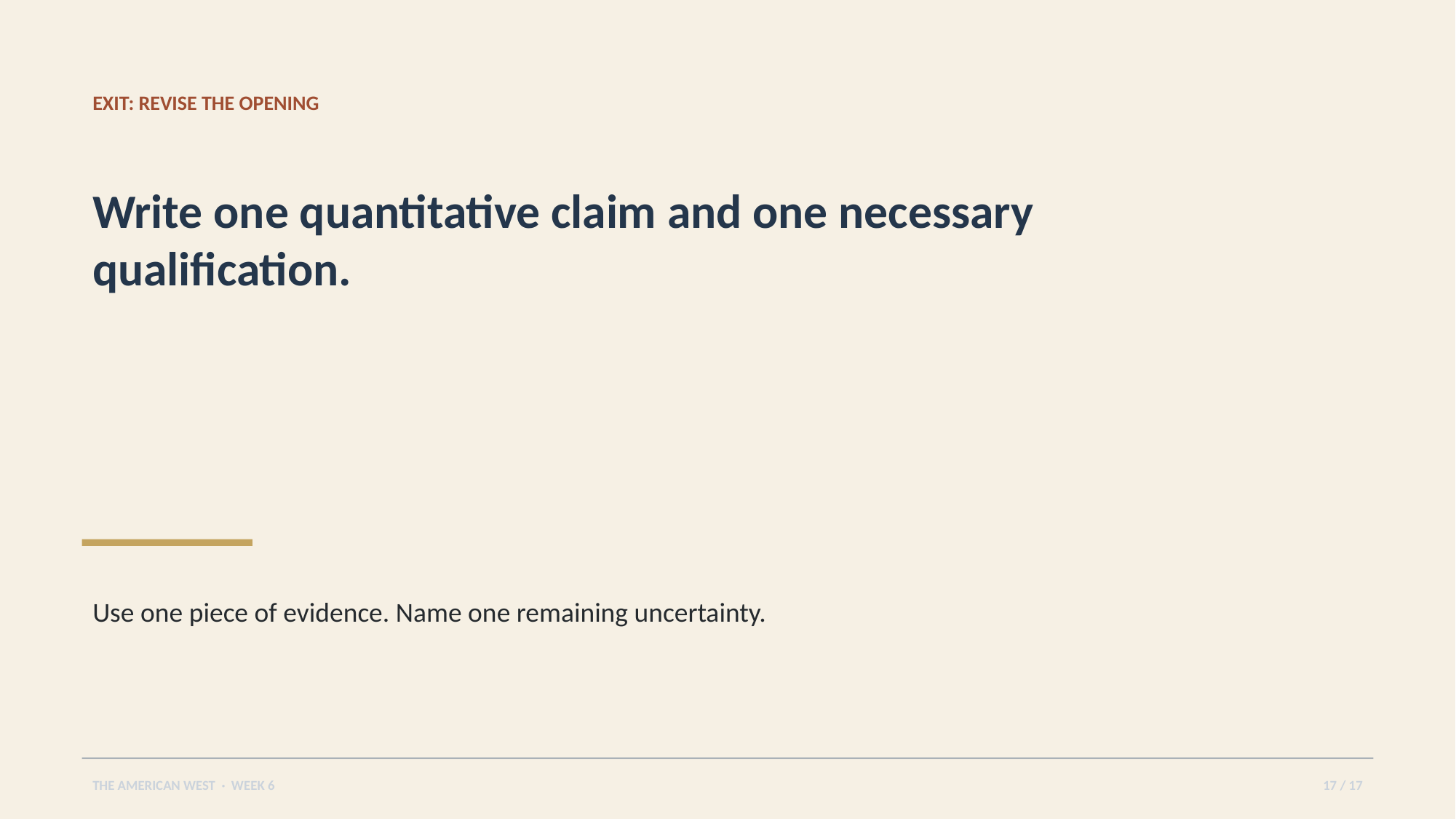

EXIT: REVISE THE OPENING
Write one quantitative claim and one necessary qualification.

Use one piece of evidence. Name one remaining uncertainty.

THE AMERICAN WEST  ·  WEEK 6
17 / 17